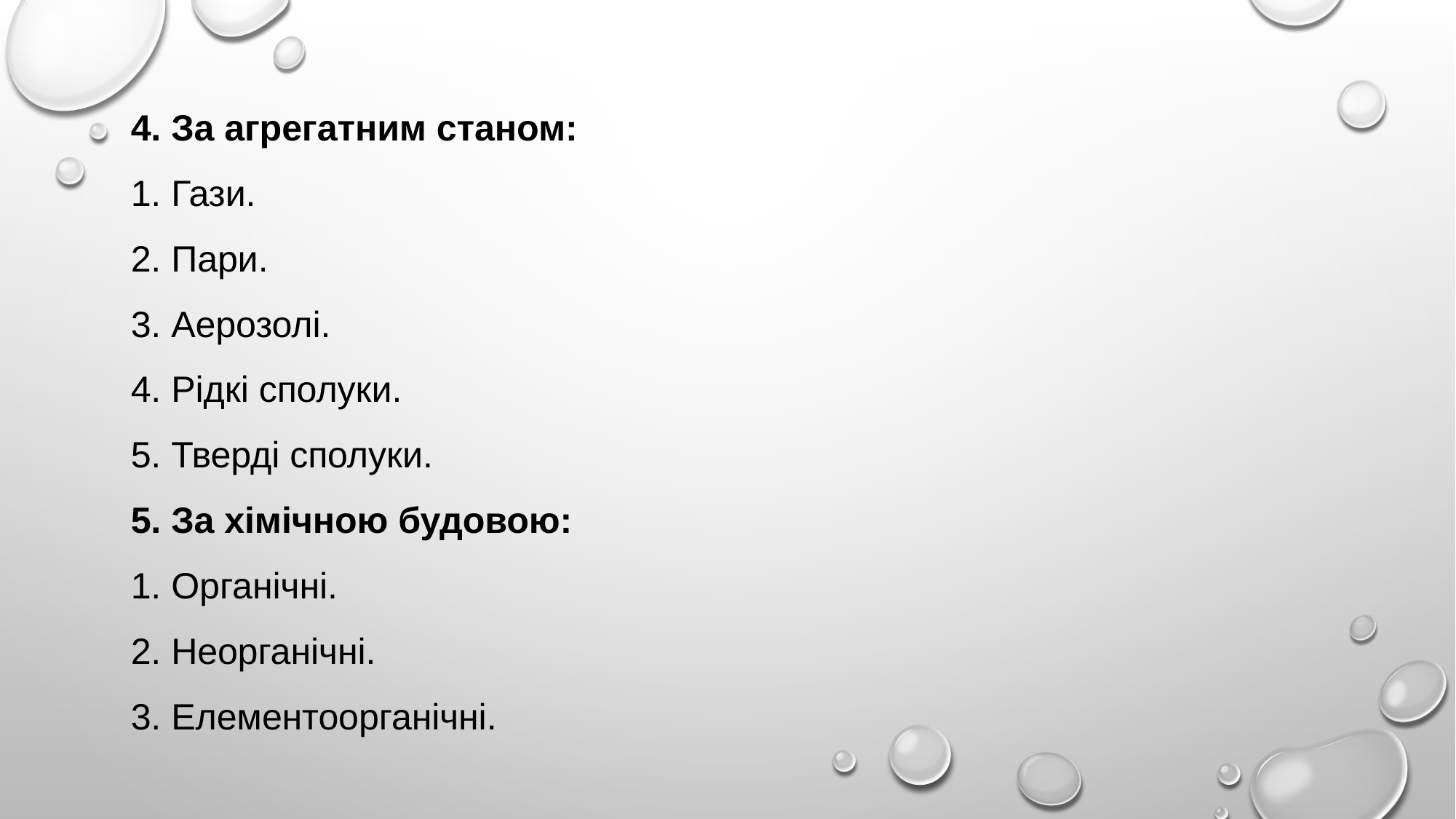

4. За агрегатним станом:
1. Гази.
2. Пари.
3. Аерозолі.
4. Рідкі сполуки.
5. Тверді сполуки.
5. За хімічною будовою:
1. Органічні.
2. Неорганічні.
3. Елементоорганічні.